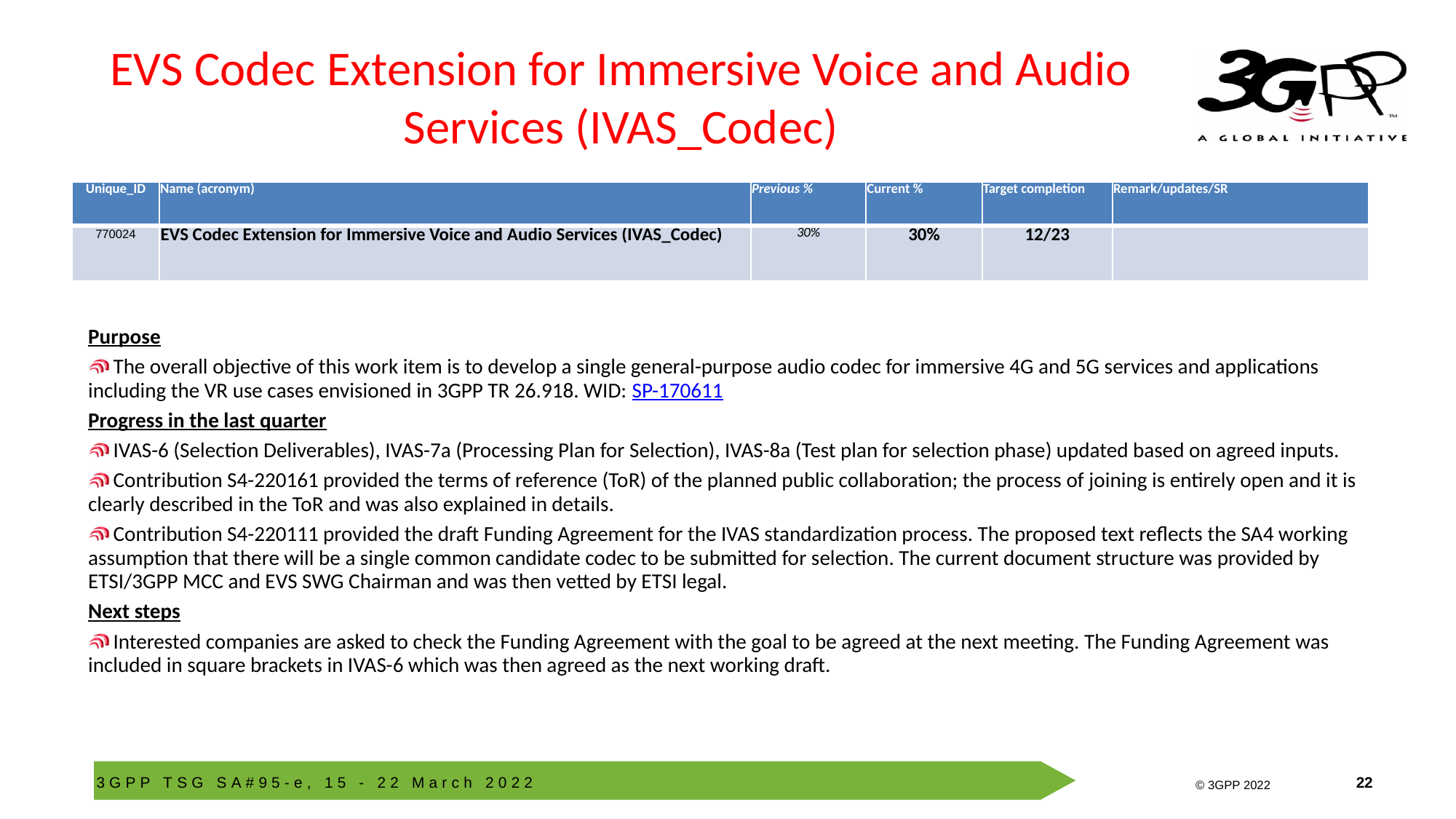

# EVS Codec Extension for Immersive Voice and Audio Services (IVAS_Codec)
| Unique\_ID | Name (acronym) | Previous % | Current % | Target completion | Remark/updates/SR |
| --- | --- | --- | --- | --- | --- |
| 770024 | EVS Codec Extension for Immersive Voice and Audio Services (IVAS\_Codec) | 30% | 30% | 12/23 |  |
Purpose
 The overall objective of this work item is to develop a single general-purpose audio codec for immersive 4G and 5G services and applications including the VR use cases envisioned in 3GPP TR 26.918. WID: SP-170611
Progress in the last quarter
 IVAS-6 (Selection Deliverables), IVAS-7a (Processing Plan for Selection), IVAS-8a (Test plan for selection phase) updated based on agreed inputs.
 Contribution S4-220161 provided the terms of reference (ToR) of the planned public collaboration; the process of joining is entirely open and it is clearly described in the ToR and was also explained in details.
 Contribution S4-220111 provided the draft Funding Agreement for the IVAS standardization process. The proposed text reflects the SA4 working assumption that there will be a single common candidate codec to be submitted for selection. The current document structure was provided by ETSI/3GPP MCC and EVS SWG Chairman and was then vetted by ETSI legal.
Next steps
 Interested companies are asked to check the Funding Agreement with the goal to be agreed at the next meeting. The Funding Agreement was included in square brackets in IVAS-6 which was then agreed as the next working draft.